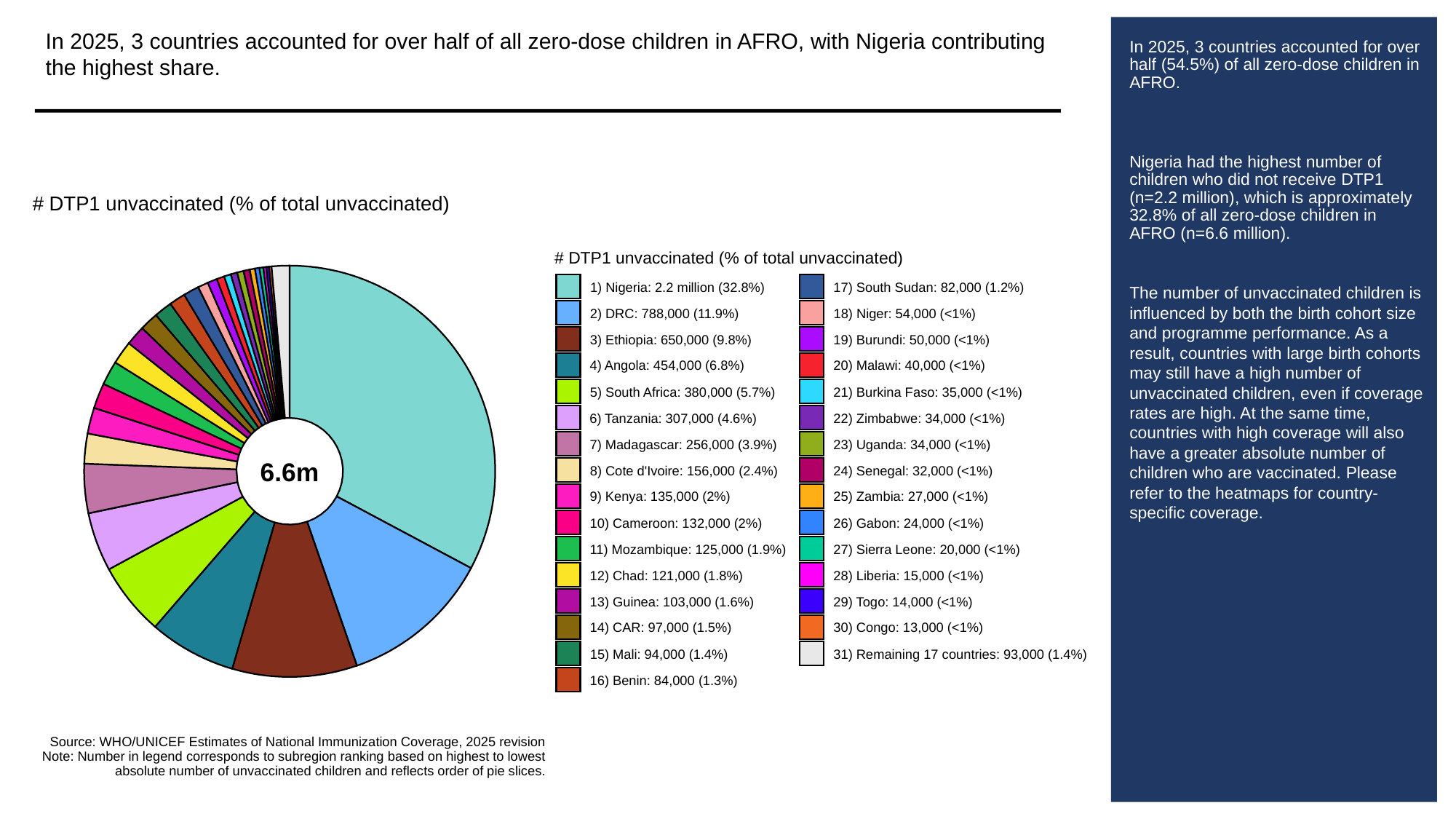

In 2025, 3 countries accounted for over half of all zero-dose children in AFRO, with Nigeria contributing the highest share.
# In 2025, 3 countries accounted for over half (54.5%) of all zero-dose children in AFRO.

Nigeria had the highest number of children who did not receive DTP1 (n=2.2 million), which is approximately 32.8% of all zero-dose children in AFRO (n=6.6 million).

The number of unvaccinated children is influenced by both the birth cohort size and programme performance. As a result, countries with large birth cohorts may still have a high number of unvaccinated children, even if coverage rates are high. At the same time, countries with high coverage will also have a greater absolute number of children who are vaccinated. Please refer to the heatmaps for country-specific coverage.

# DTP1 unvaccinated (% of total unvaccinated)
# DTP1 unvaccinated (% of total unvaccinated)

1) Nigeria: 2.2 million (32.8%)
17) South Sudan: 82,000 (1.2%)

2) DRC: 788,000 (11.9%)
18) Niger: 54,000 (<1%)

3) Ethiopia: 650,000 (9.8%)
19) Burundi: 50,000 (<1%)

4) Angola: 454,000 (6.8%)
20) Malawi: 40,000 (<1%)

5) South Africa: 380,000 (5.7%)
21) Burkina Faso: 35,000 (<1%)

6) Tanzania: 307,000 (4.6%)
22) Zimbabwe: 34,000 (<1%)

7) Madagascar: 256,000 (3.9%)
23) Uganda: 34,000 (<1%)

6.6m

8) Cote d'Ivoire: 156,000 (2.4%)
24) Senegal: 32,000 (<1%)

9) Kenya: 135,000 (2%)
25) Zambia: 27,000 (<1%)

10) Cameroon: 132,000 (2%)
26) Gabon: 24,000 (<1%)

11) Mozambique: 125,000 (1.9%)
27) Sierra Leone: 20,000 (<1%)

12) Chad: 121,000 (1.8%)
28) Liberia: 15,000 (<1%)

13) Guinea: 103,000 (1.6%)
29) Togo: 14,000 (<1%)

14) CAR: 97,000 (1.5%)
30) Congo: 13,000 (<1%)

15) Mali: 94,000 (1.4%)
31) Remaining 17 countries: 93,000 (1.4%)

16) Benin: 84,000 (1.3%)
Source: WHO/UNICEF Estimates of National Immunization Coverage, 2025 revision
Note: Number in legend corresponds to subregion ranking based on highest to lowest
absolute number of unvaccinated children and reflects order of pie slices.